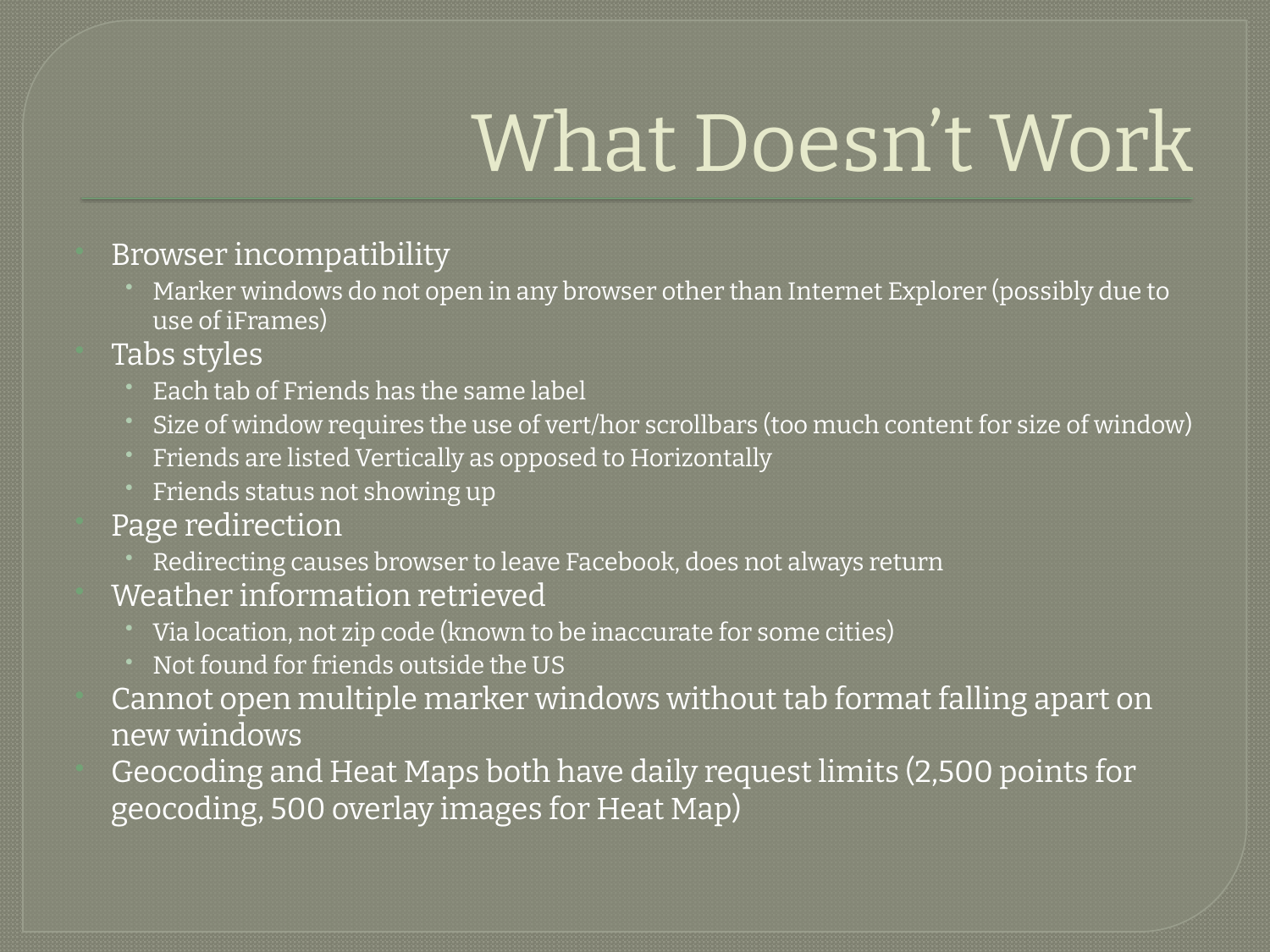

# What Doesn’t Work
Browser incompatibility
Marker windows do not open in any browser other than Internet Explorer (possibly due to use of iFrames)
Tabs styles
Each tab of Friends has the same label
Size of window requires the use of vert/hor scrollbars (too much content for size of window)
Friends are listed Vertically as opposed to Horizontally
Friends status not showing up
Page redirection
Redirecting causes browser to leave Facebook, does not always return
Weather information retrieved
Via location, not zip code (known to be inaccurate for some cities)
Not found for friends outside the US
Cannot open multiple marker windows without tab format falling apart on new windows
Geocoding and Heat Maps both have daily request limits (2,500 points for geocoding, 500 overlay images for Heat Map)